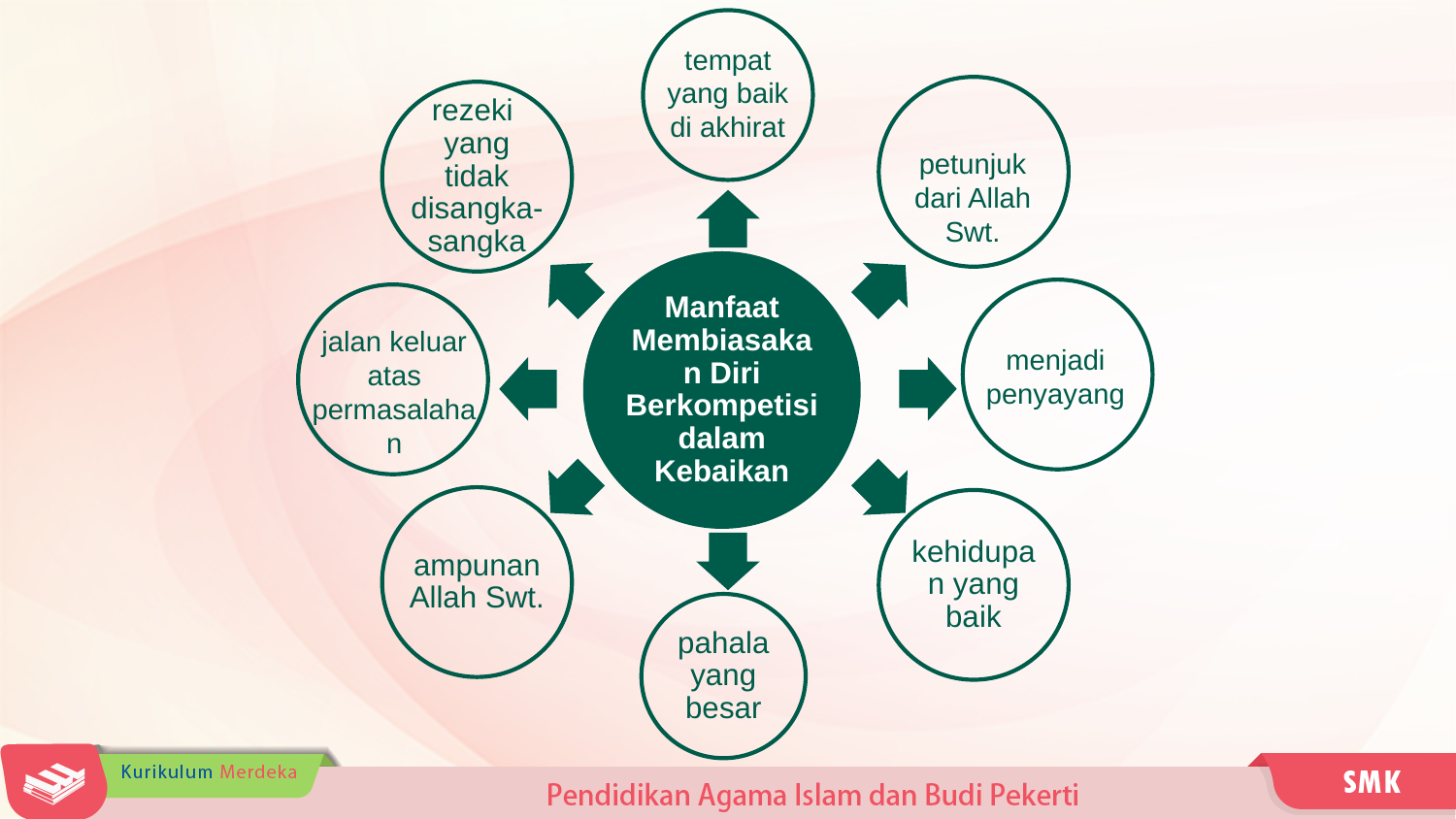

tempat yang baik di akhirat

petunjuk dari Allah Swt.
rezeki  yang tidak disangka-sangka

menjadi penyayang

jalan keluar atas permasalahan
ampunan Allah Swt.
kehidupan yang baik
pahala yang besar

Manfaat Membiasakan Diri Berkompetisi dalam Kebaikan